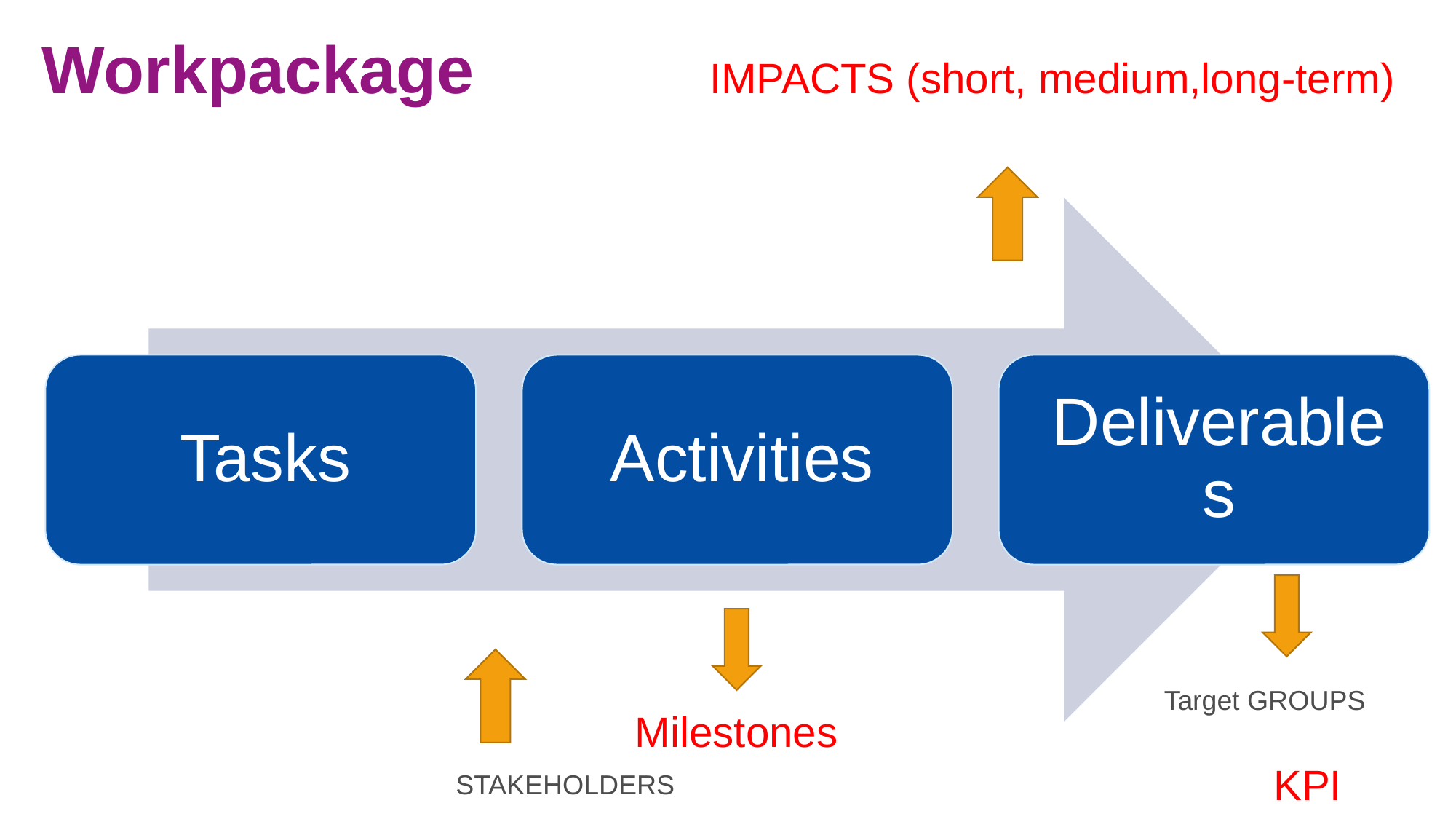

# Workpackage
IMPACTS (short, medium,long-term)

Tasks
Activities
Deliverables

Target GROUPS
Milestones
KPI
STAKEHOLDERS